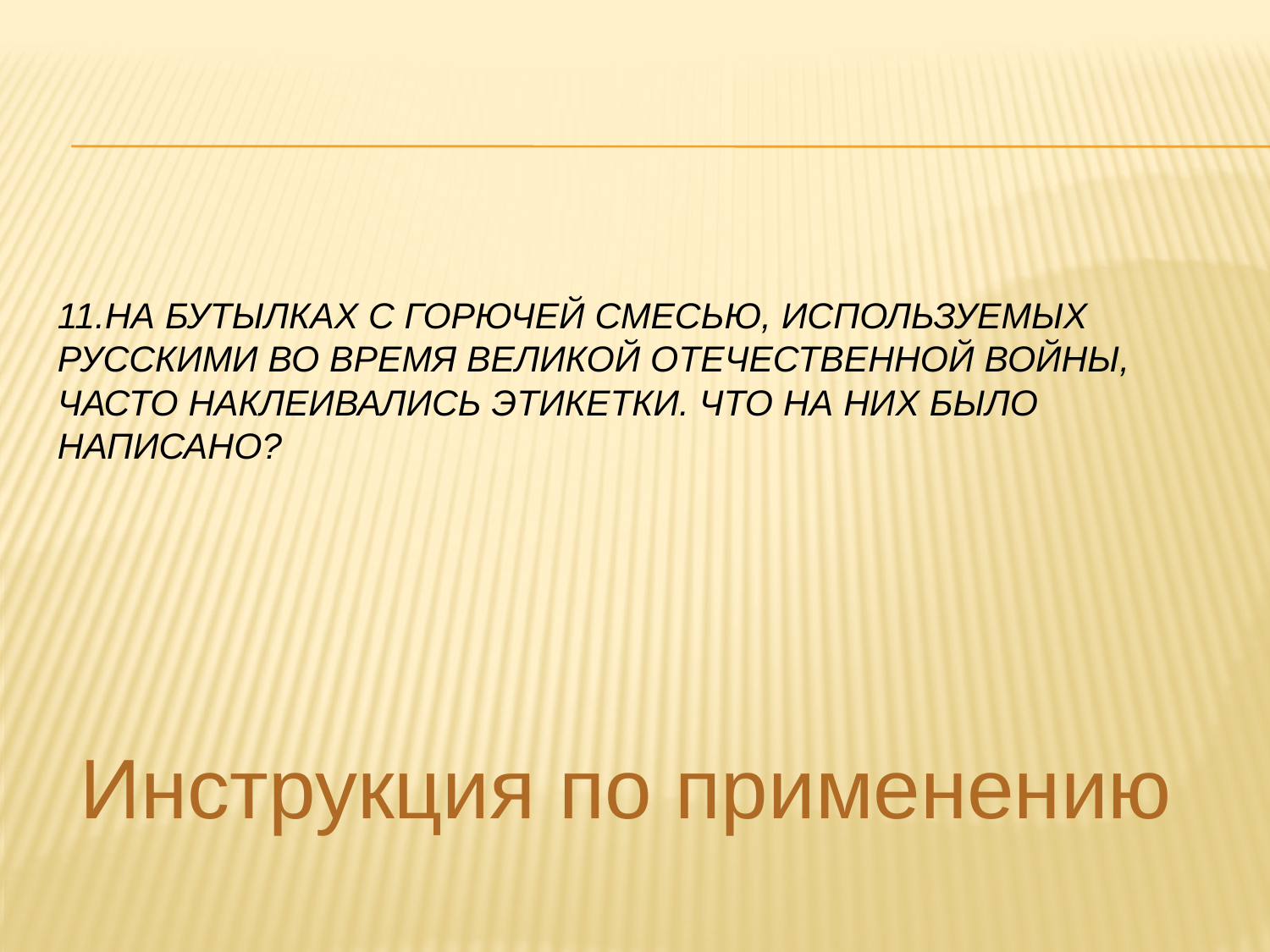

# 11.На бутылках с горючей смесью, используемых русскими во время Великой Отечественной войны, часто наклеивались этикетки. Что на них было написано?
Инструкция по применению